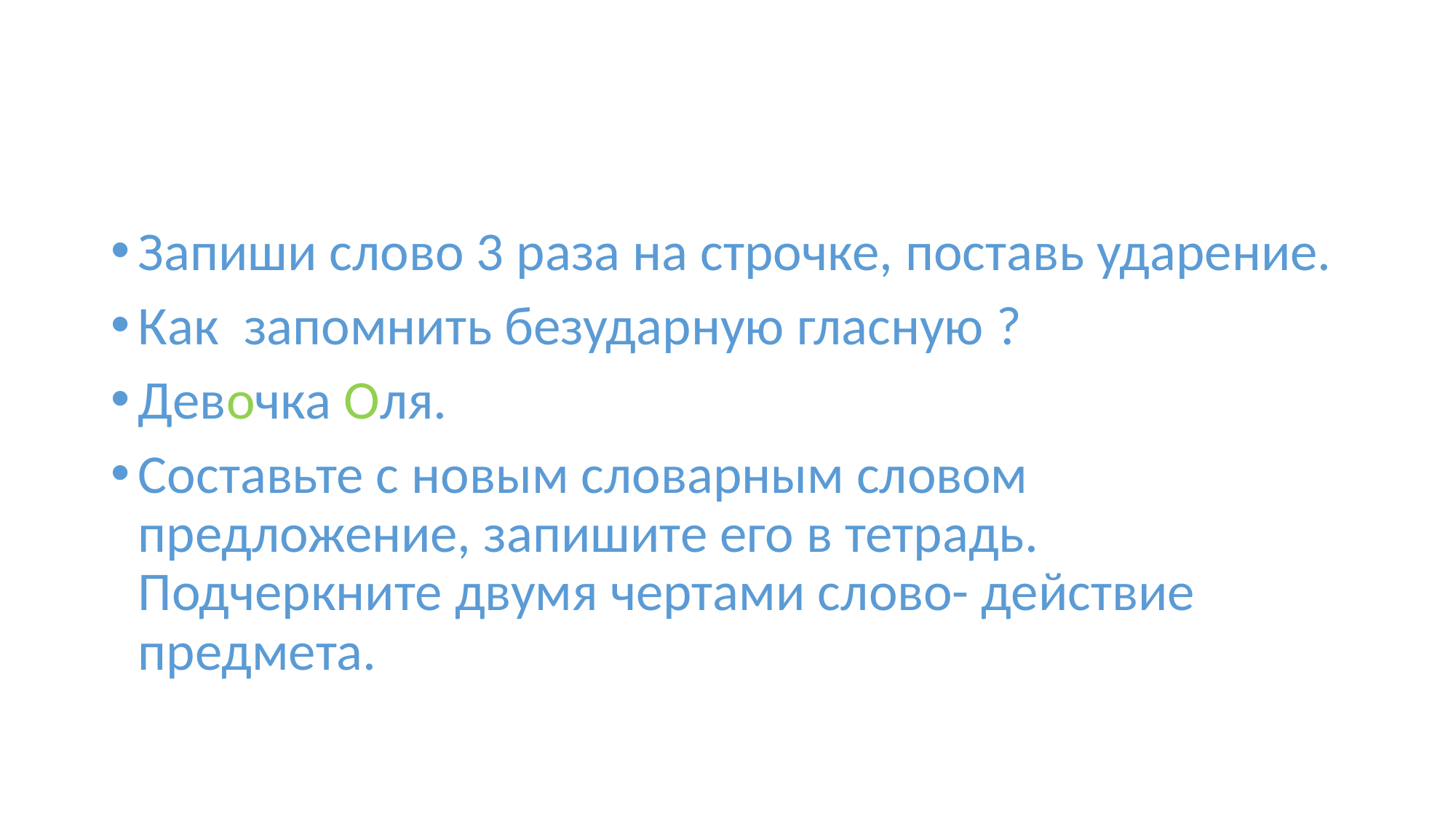

#
Запиши слово 3 раза на строчке, поставь ударение.
Как  запомнить безударную гласную ?
Девочка Оля.
Составьте с новым словарным словом предложение, запишите его в тетрадь. Подчеркните двумя чертами слово- действие предмета.